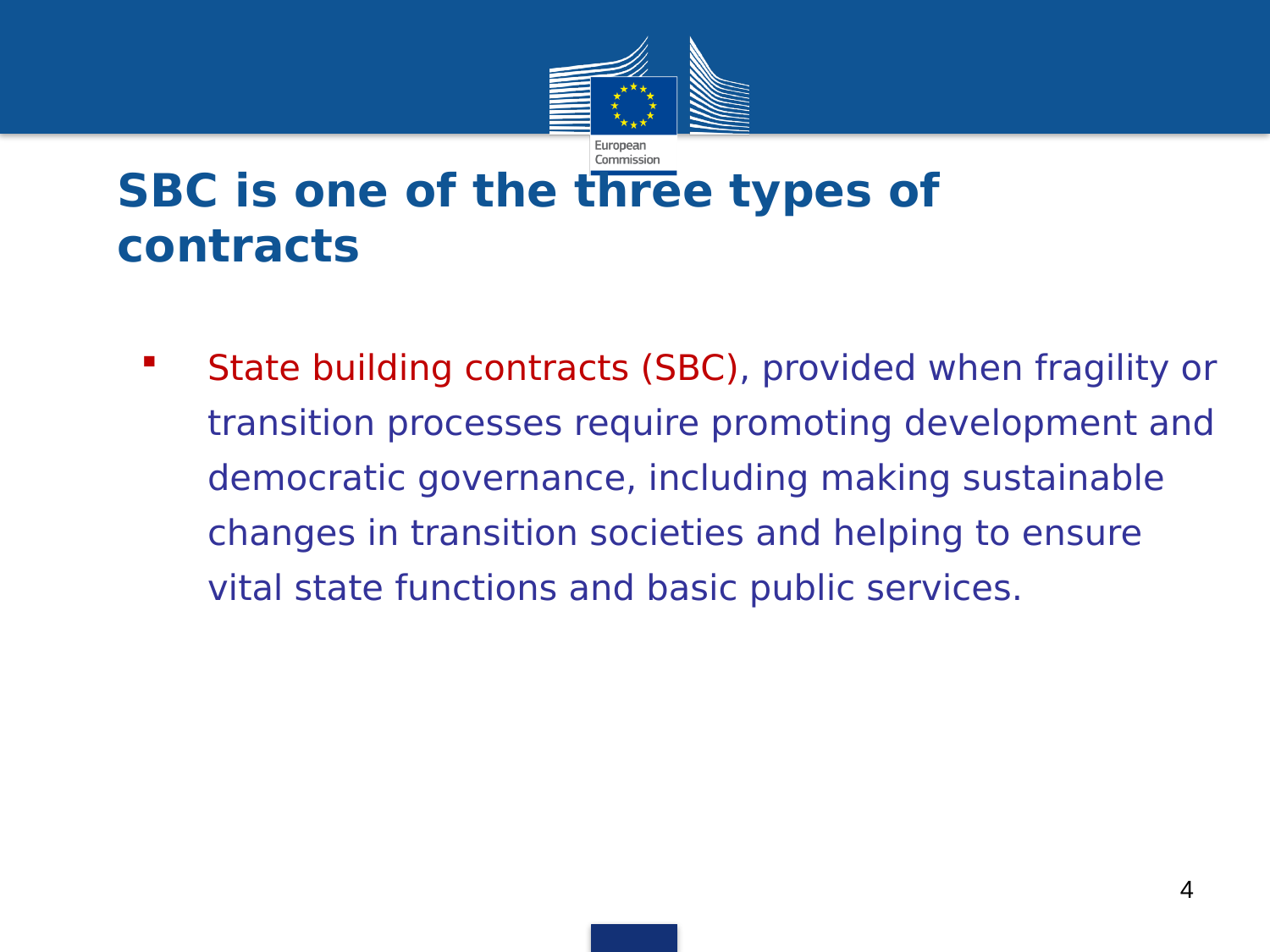

# SBC is one of the three types of contracts
State building contracts (SBC), provided when fragility or transition processes require promoting development and democratic governance, including making sustainable changes in transition societies and helping to ensure vital state functions and basic public services.
4